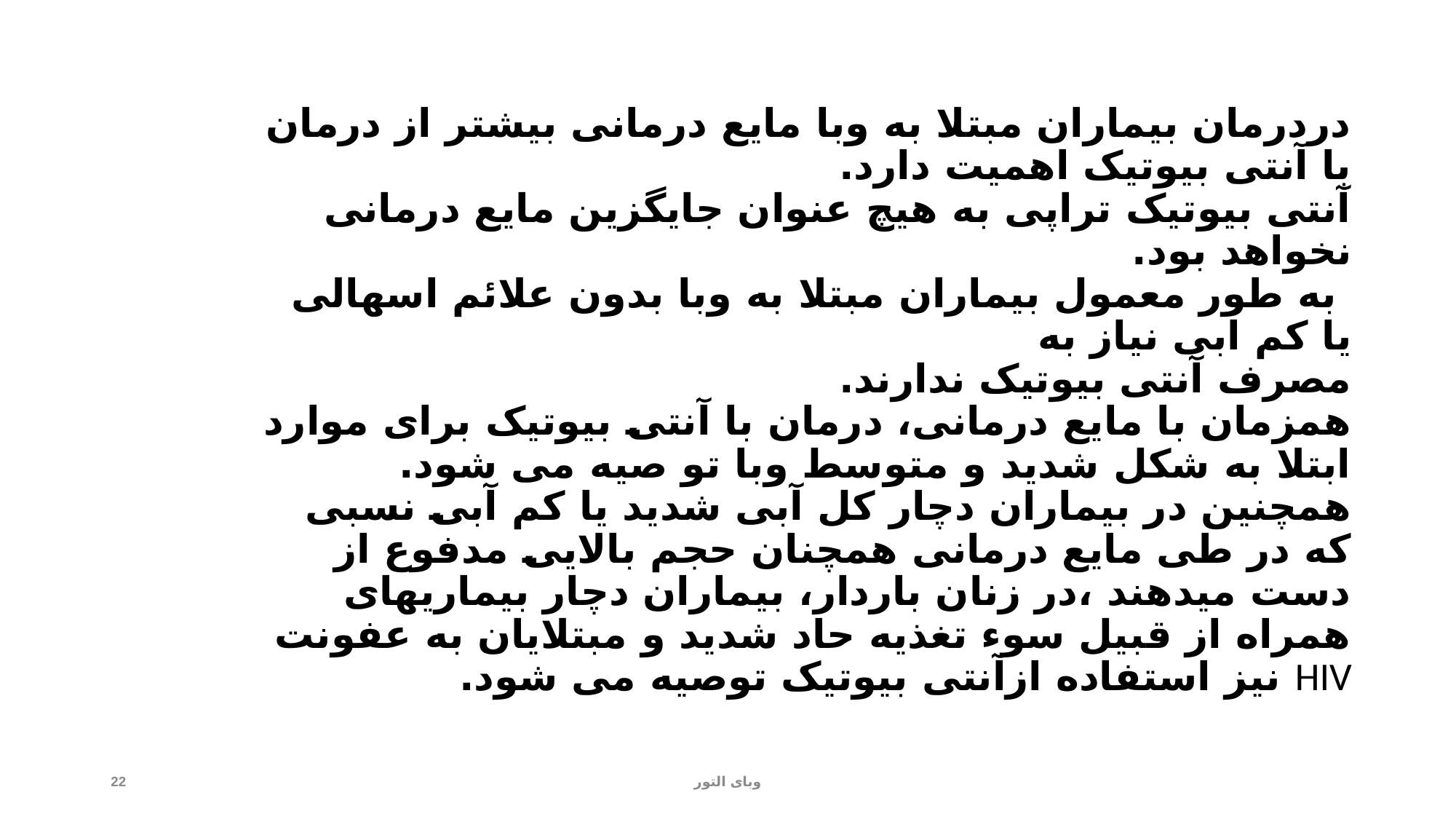

# دردرمان بیماران مبتلا به وبا مایع درمانی بیشتر از درمان با آنتی بیوتیک اهمیت دارد. آنتی بیوتیک تراپی به هیچ عنوان جایگزین مایع درمانی نخواهد بود. به طور معمول بیماران مبتلا به وبا بدون علائم اسهالی یا کم ابی نیاز به مصرف آنتی بیوتیک ندارند. همزمان با مایع درمانی، درمان با آنتی بیوتیک برای موارد ابتلا به شکل شدید و متوسط وبا تو صیه می شود. همچنین در بیماران دچار کل آبی شدید یا کم آبی نسبی که در طی مایع درمانی همچنان حجم بالایی مدفوع از دست میدهند ،در زنان باردار، بیماران دچار بیماریهای همراه از قبیل سوء تغذیه حاد شدید و مبتلایان به عفونت HIV نیز استفاده ازآنتی بیوتیک توصیه می شود.
22
وبای التور